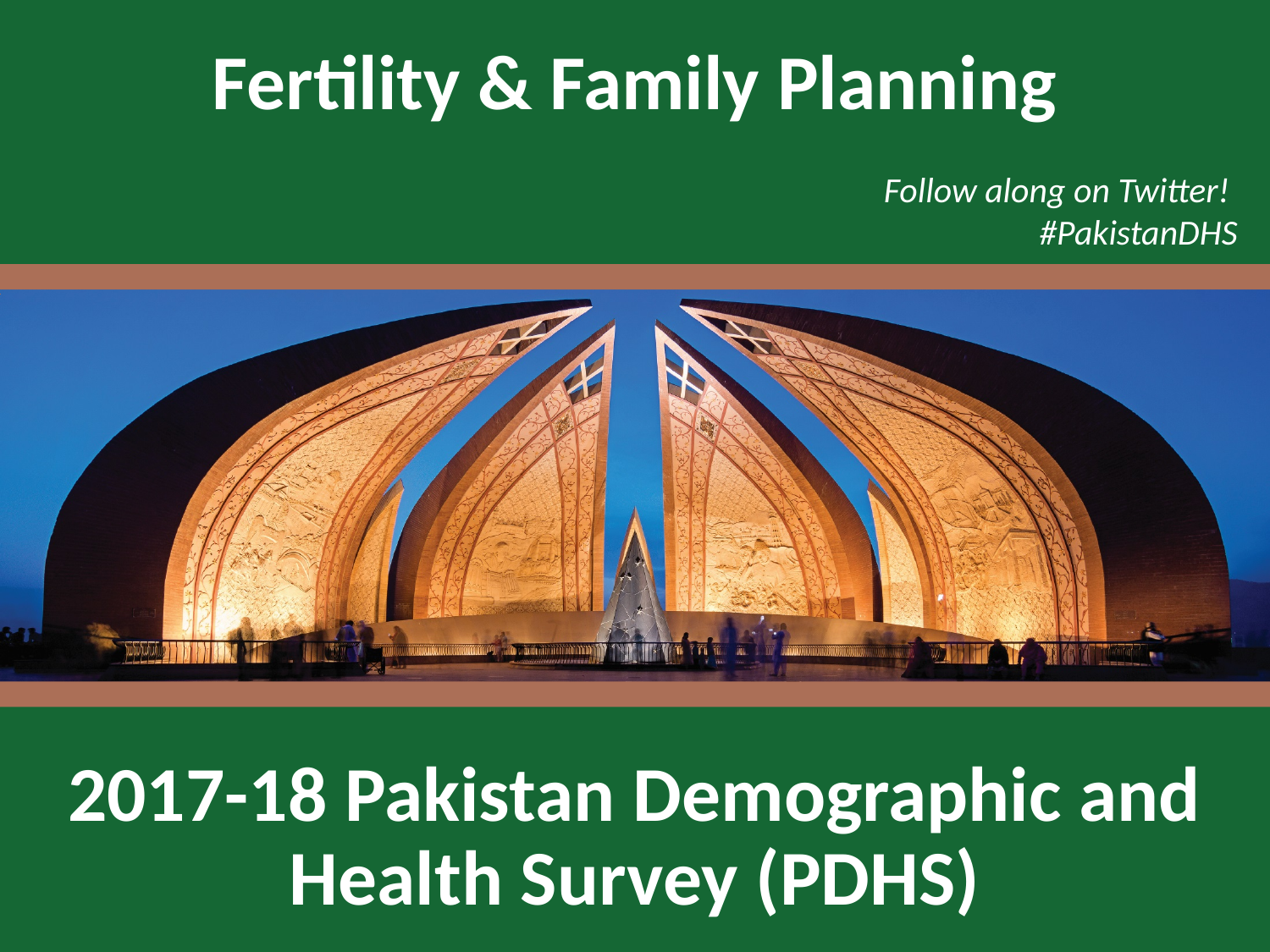

Fertility & Family Planning
Follow along on Twitter!
#PakistanDHS